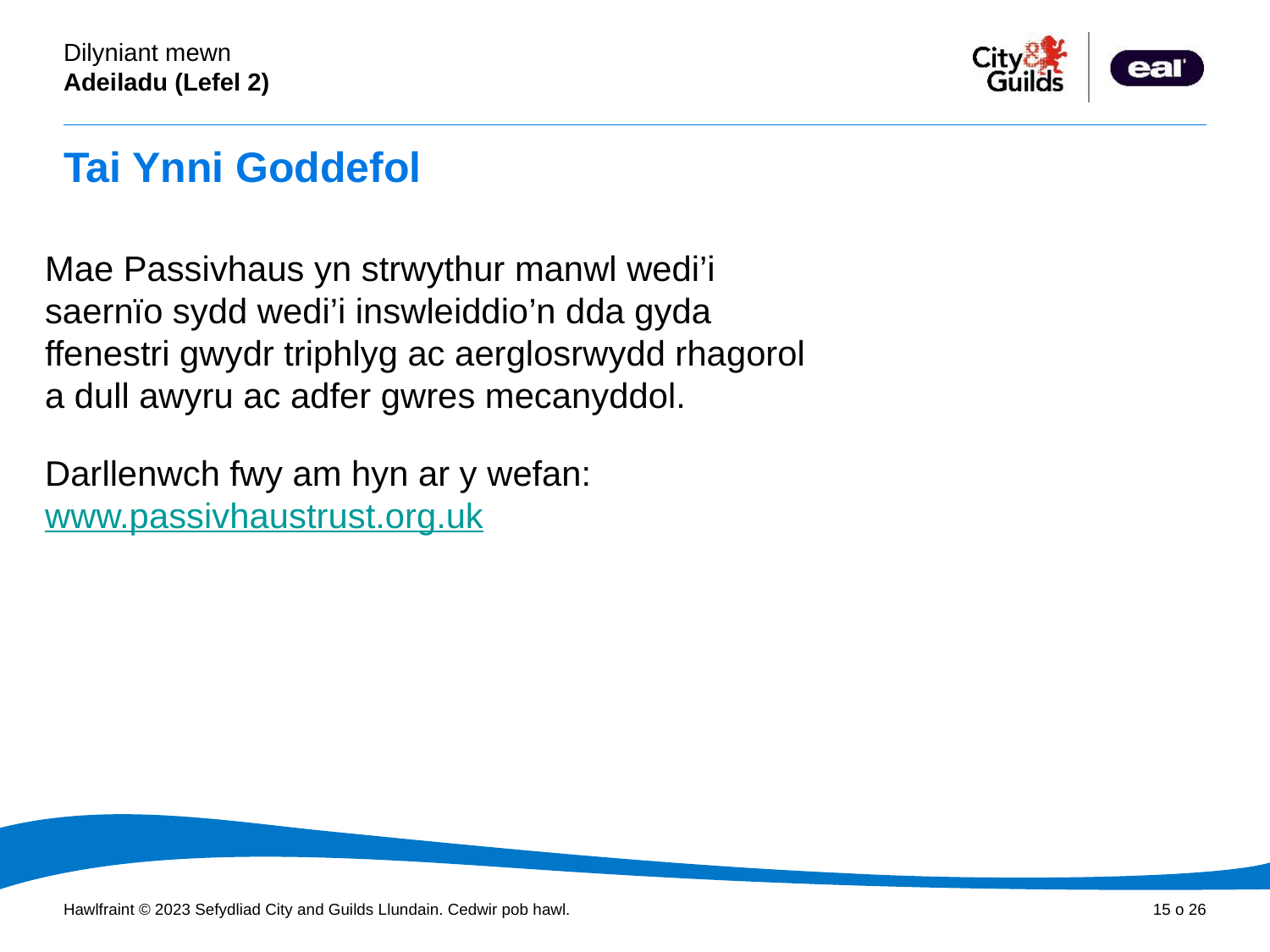

# Tai Ynni Goddefol
Mae Passivhaus yn strwythur manwl wedi’i saernïo sydd wedi’i inswleiddio’n dda gyda ffenestri gwydr triphlyg ac aerglosrwydd rhagorol a dull awyru ac adfer gwres mecanyddol.
Darllenwch fwy am hyn ar y wefan: www.passivhaustrust.org.uk